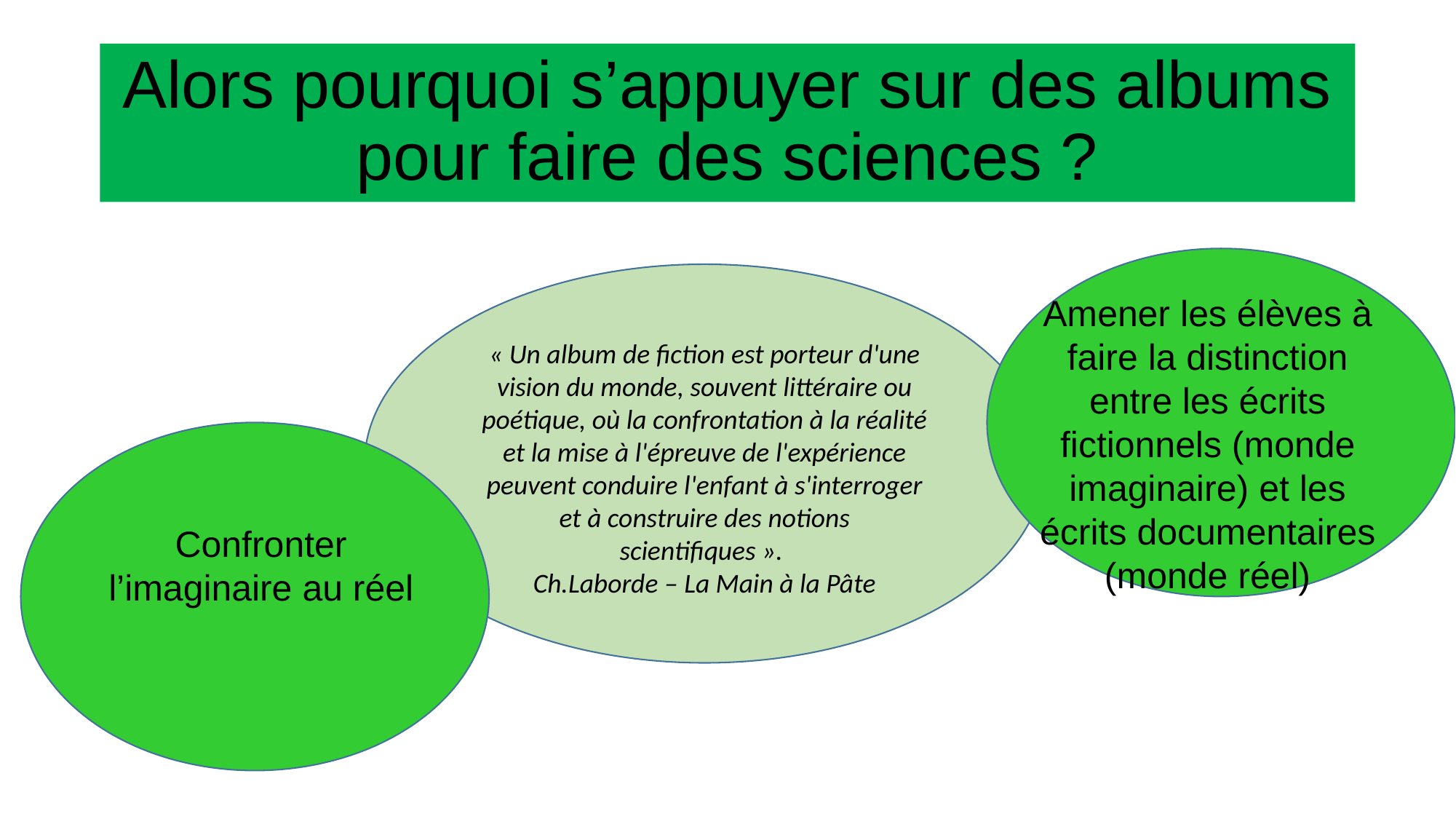

# Alors pourquoi s’appuyer sur des albums pour faire des sciences ?

Amener les élèves à faire la distinction entre les écrits fictionnels (monde imaginaire) et les écrits documentaires (monde réel)

« Un album de fiction est porteur d'une vision du monde, souvent littéraire ou poétique, où la confrontation à la réalité et la mise à l'épreuve de l'expérience peuvent conduire l'enfant à s'interroger et à construire des notions scientifiques ».
Ch.Laborde – La Main à la Pâte

Confronter l’imaginaire au réel